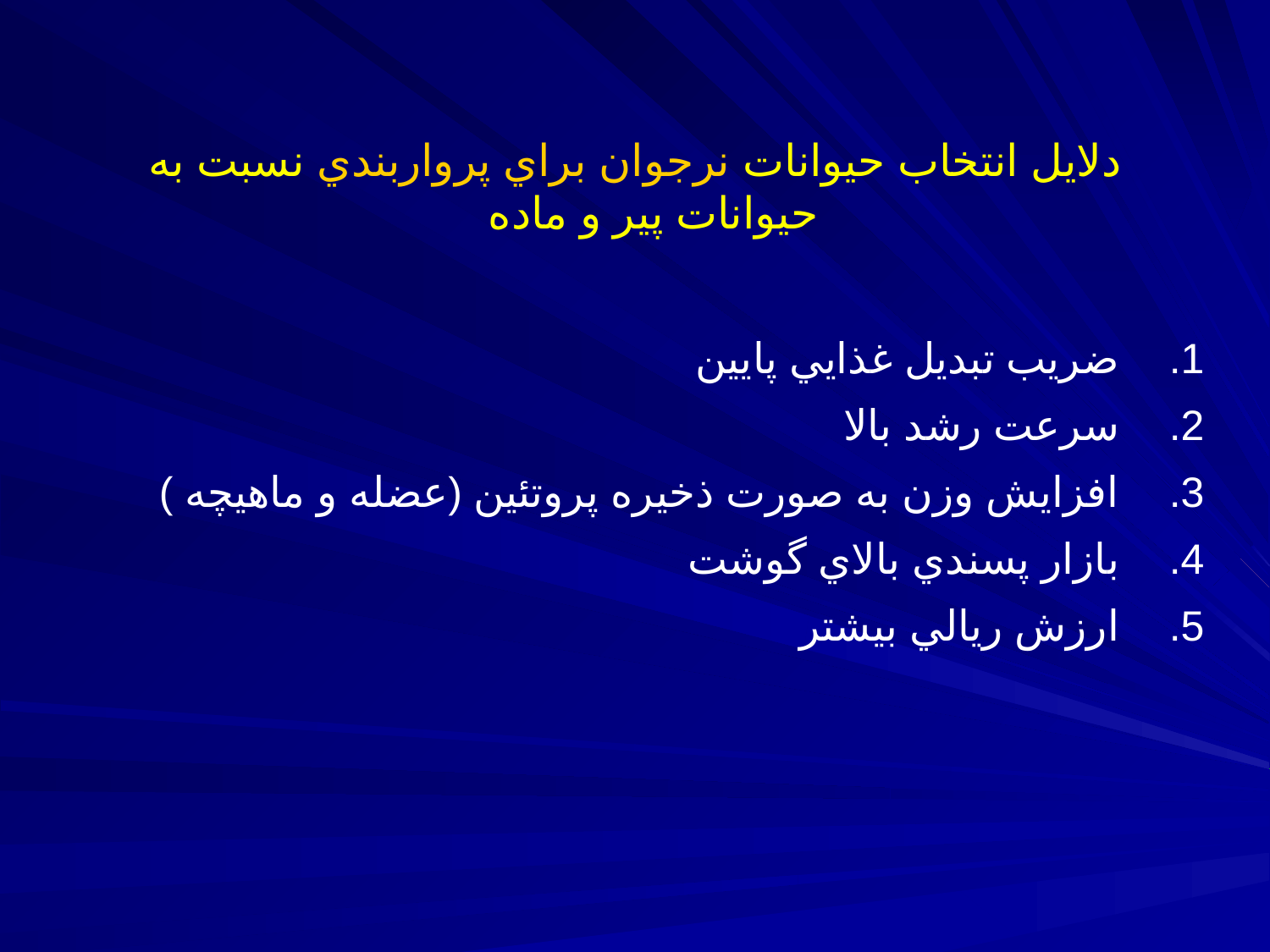

# دلايل انتخاب حيوانات نرجوان براي پرواربندي نسبت به حيوانات پير و ماده
ضريب تبديل غذايي پايين
سرعت رشد بالا
افزايش وزن به صورت ذخيره پروتئين (عضله و ماهيچه )
بازار پسندي بالاي گوشت
ارزش ريالي بيشتر